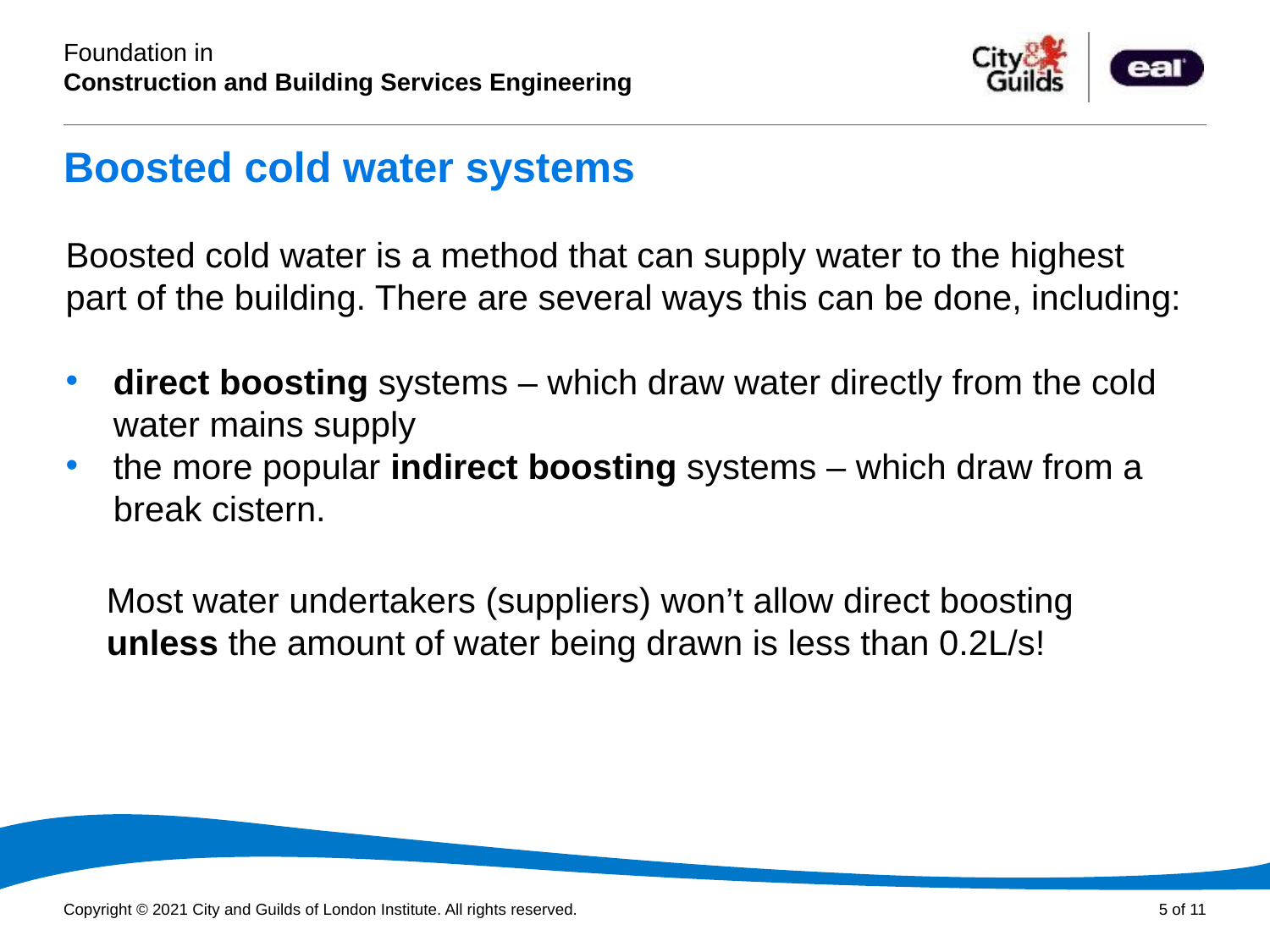

# Boosted cold water systems
Boosted cold water is a method that can supply water to the highest part of the building. There are several ways this can be done, including:

direct boosting systems – which draw water directly from the cold water mains supply
the more popular indirect boosting systems – which draw from a break cistern.

Most water undertakers (suppliers) won’t allow direct boosting unless the amount of water being drawn is less than 0.2L/s!